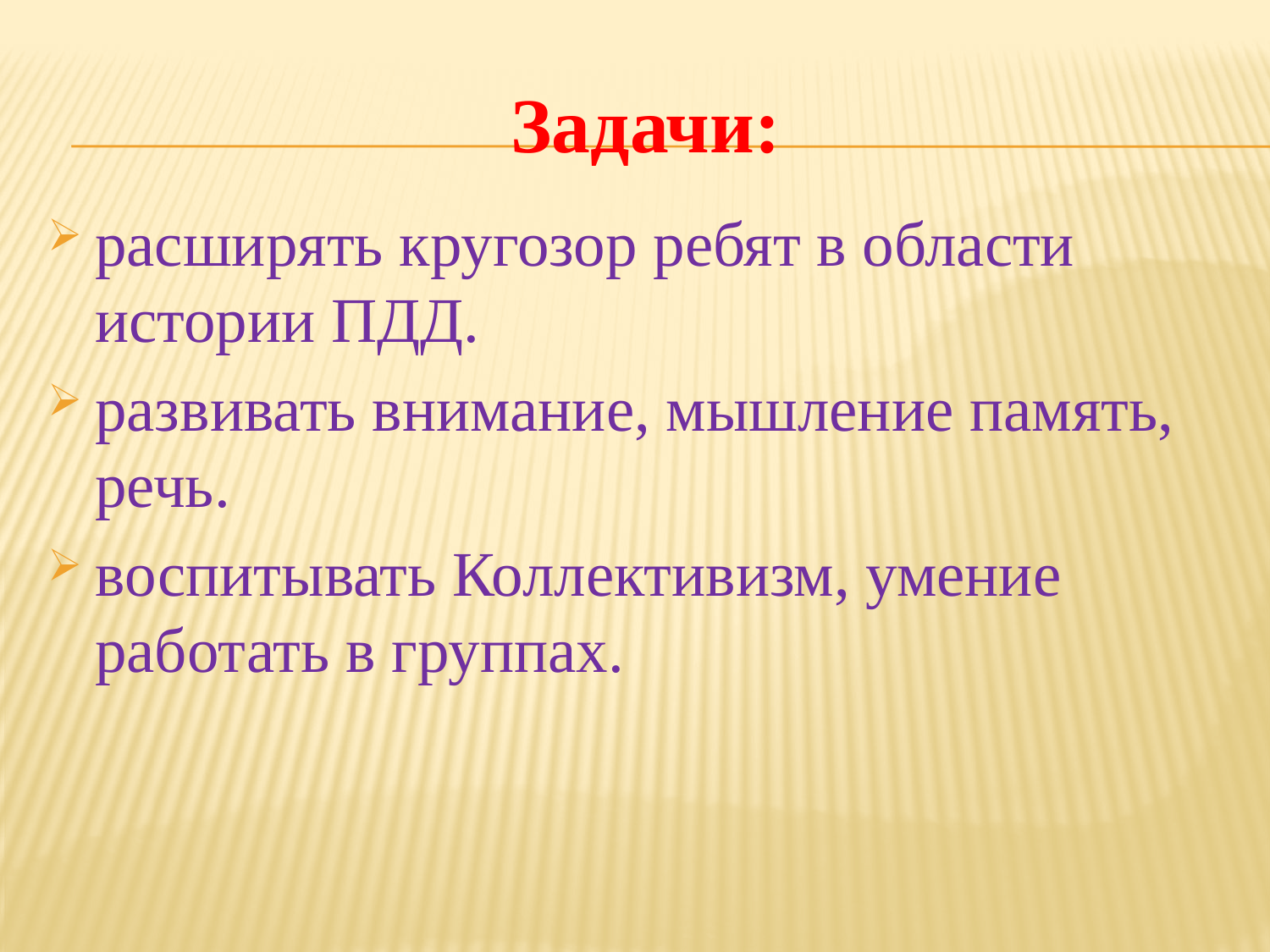

# Задачи:
расширять кругозор ребят в области истории ПДД.
развивать внимание, мышление память, речь.
воспитывать Коллективизм, умение работать в группах.